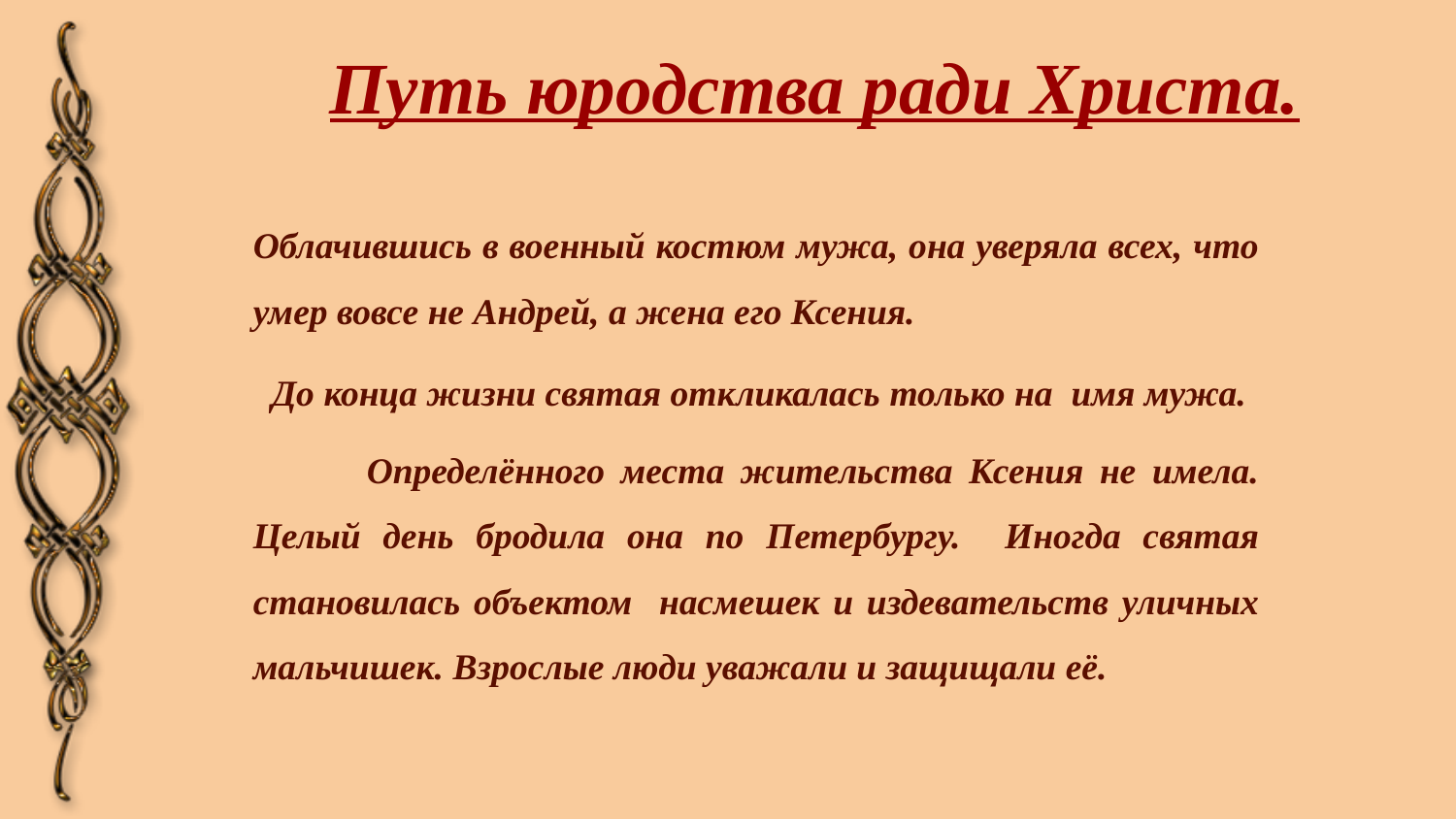

Путь юродства ради Христа.
Облачившись в военный костюм мужа, она уверяла всех, что умер вовсе не Андрей, а жена его Ксения.
  До конца жизни святая откликалась только на  имя мужа.
       Определённого места жительства Ксения не имела. Целый день бродила она по Петербургу.  Иногда святая становилась объектом  насмешек и издевательств уличных мальчишек. Взрослые люди уважали и защищали её.